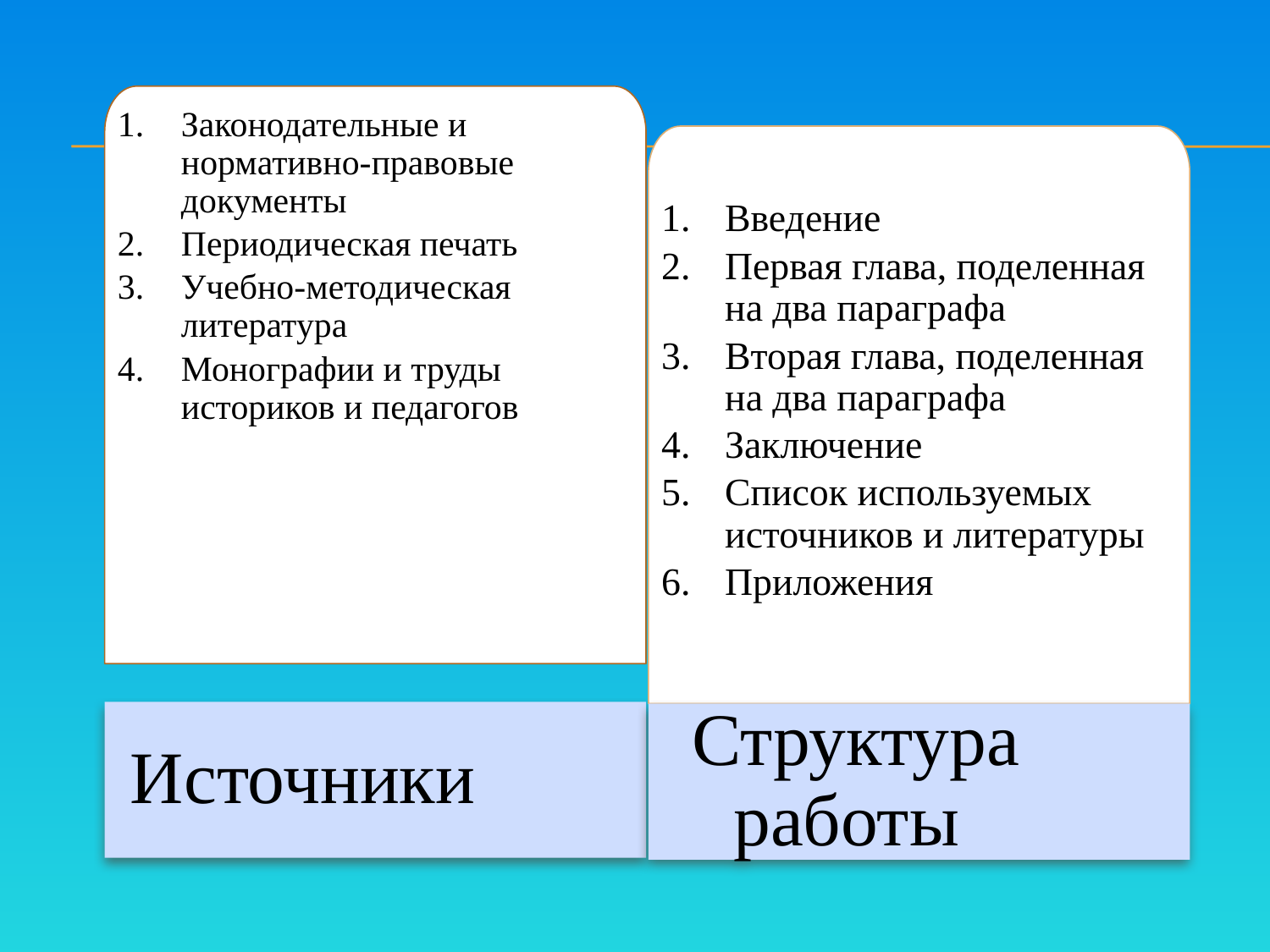

Законодательные и нормативно-правовые документы
Периодическая печать
Учебно-методическая литература
Монографии и труды историков и педагогов
Источники

Введение
Первая глава, поделенная на два параграфа
Вторая глава, поделенная на два параграфа
Заключение
Список используемых источников и литературы
Приложения
 Структура работы